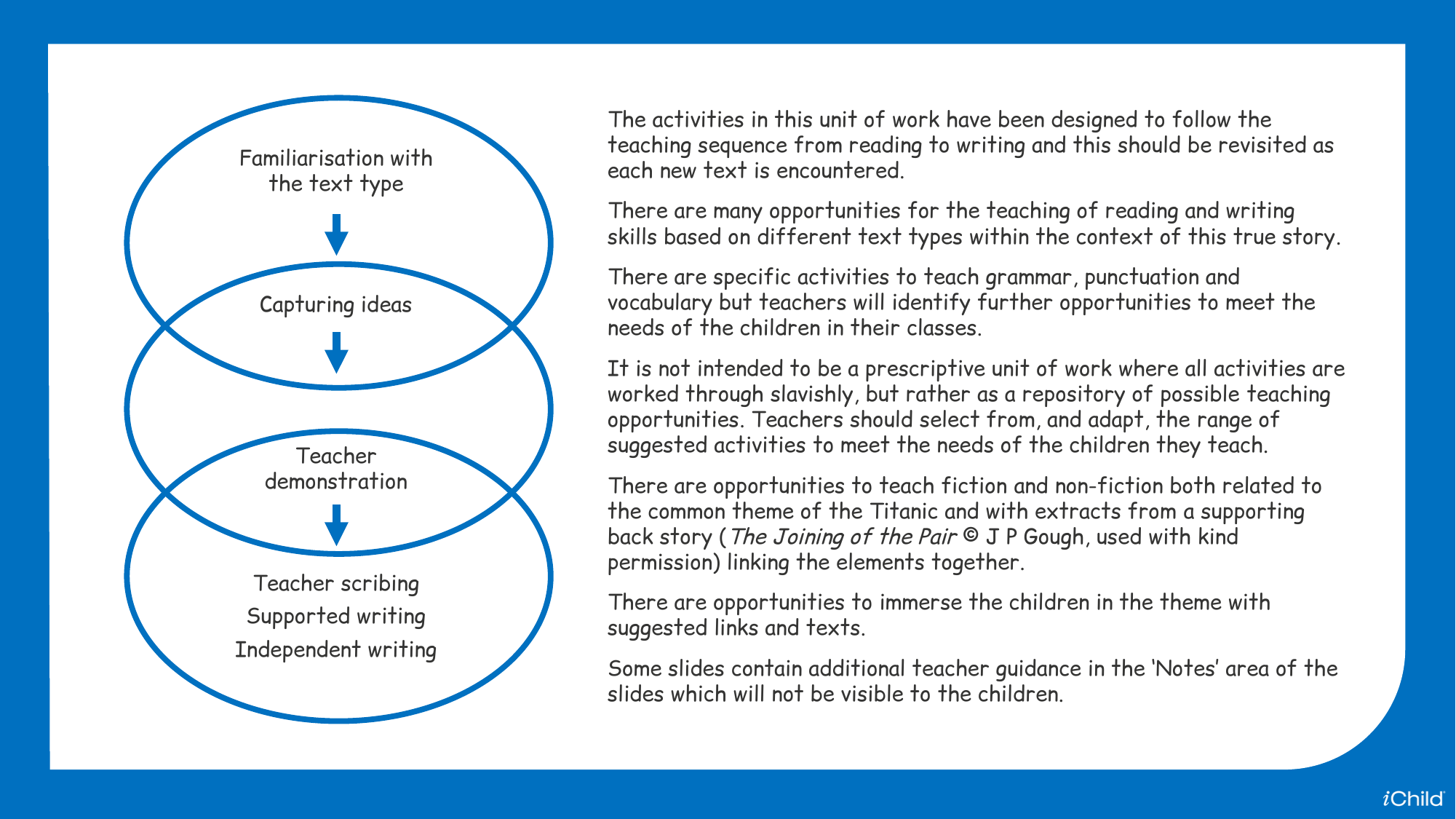

Familiarisation with
the text type

Capturing ideas

Teacher
demonstration
Teacher scribing
Supported writing
Independent writing
The activities in this unit of work have been designed to follow the teaching sequence from reading to writing and this should be revisited as each new text is encountered.
There are many opportunities for the teaching of reading and writing skills based on different text types within the context of this true story.
There are specific activities to teach grammar, punctuation and vocabulary but teachers will identify further opportunities to meet the needs of the children in their classes.
It is not intended to be a prescriptive unit of work where all activities are worked through slavishly, but rather as a repository of possible teaching opportunities. Teachers should select from, and adapt, the range of suggested activities to meet the needs of the children they teach.
There are opportunities to teach fiction and non-fiction both related to the common theme of the Titanic and with extracts from a supporting back story (The Joining of the Pair © J P Gough, used with kind permission) linking the elements together.
There are opportunities to immerse the children in the theme with suggested links and texts.
Some slides contain additional teacher guidance in the ‘Notes’ area of the slides which will not be visible to the children.